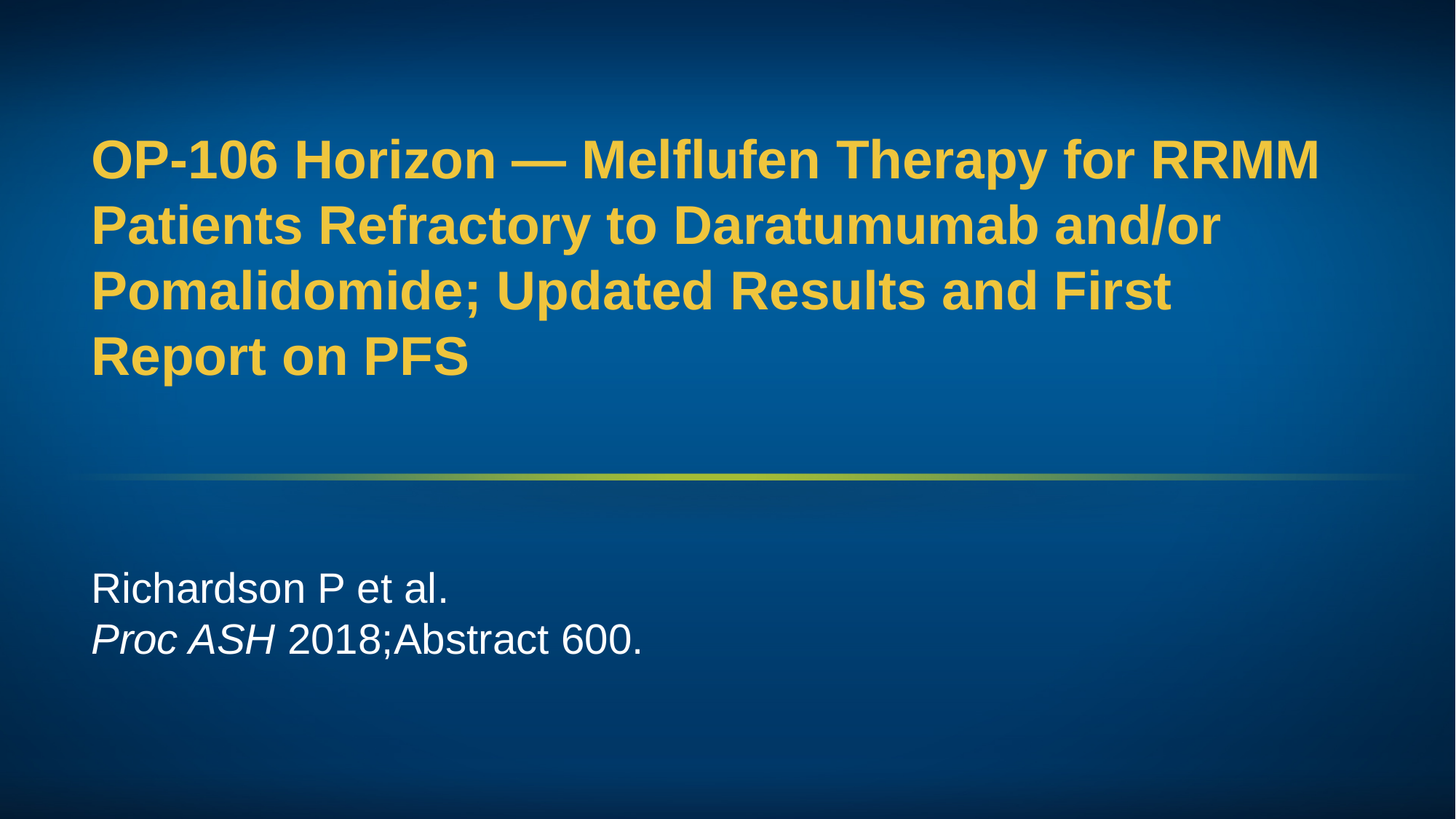

# OP-106 Horizon — Melflufen Therapy for RRMM Patients Refractory to Daratumumab and/or Pomalidomide; Updated Results and First Report on PFS
Richardson P et al.
Proc ASH 2018;Abstract 600.